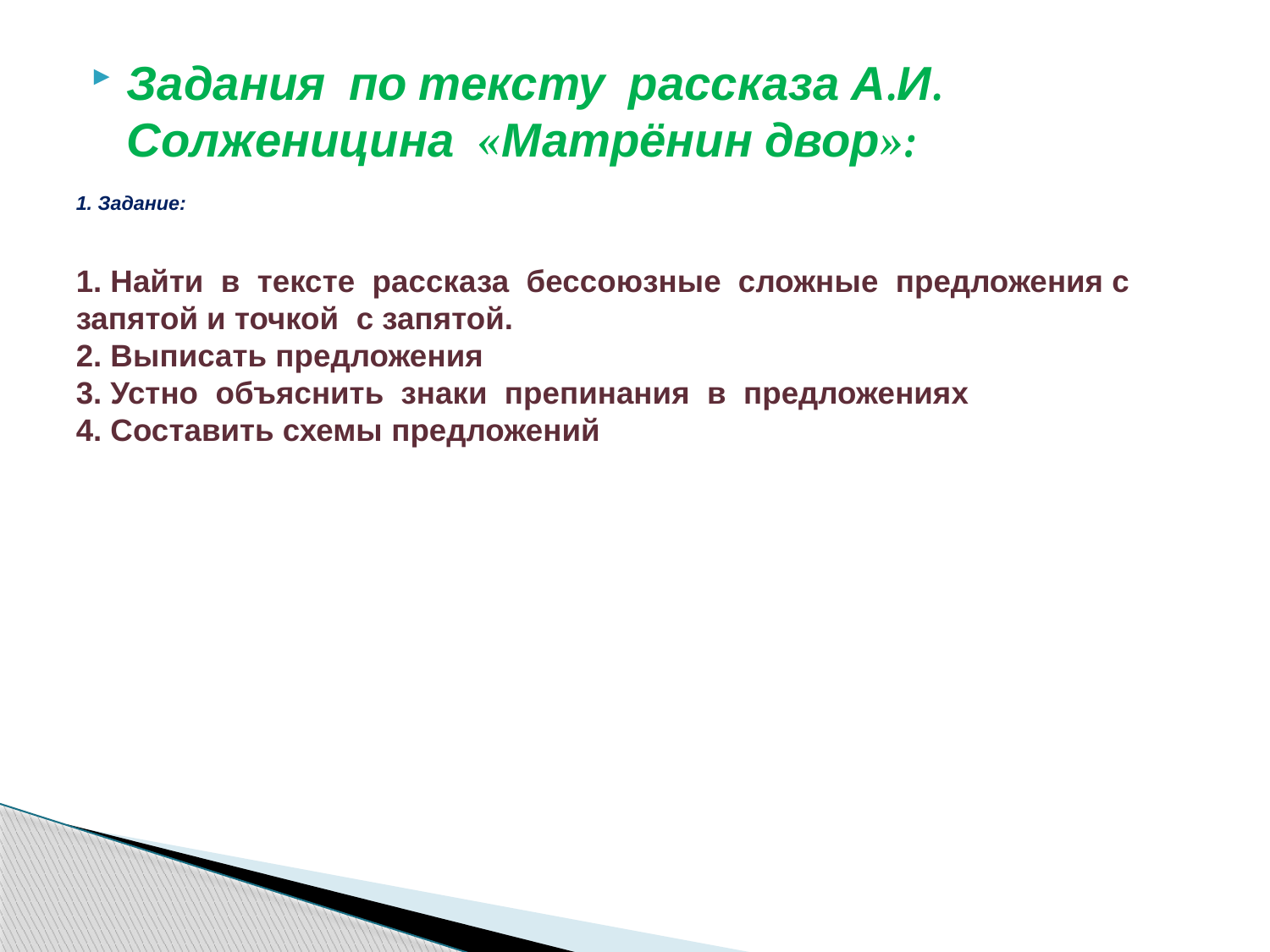

# 1. Задание: 1. Найти  в  тексте  рассказа  бессоюзные  сложные  предложения с  запятой и точкой  с запятой. 2. Выписать предложения 3. Устно  объяснить  знаки  препинания  в  предложениях 4. Составить схемы предложений
Задания  по тексту  рассказа А.И. Солженицина  «Матрёнин двор»: